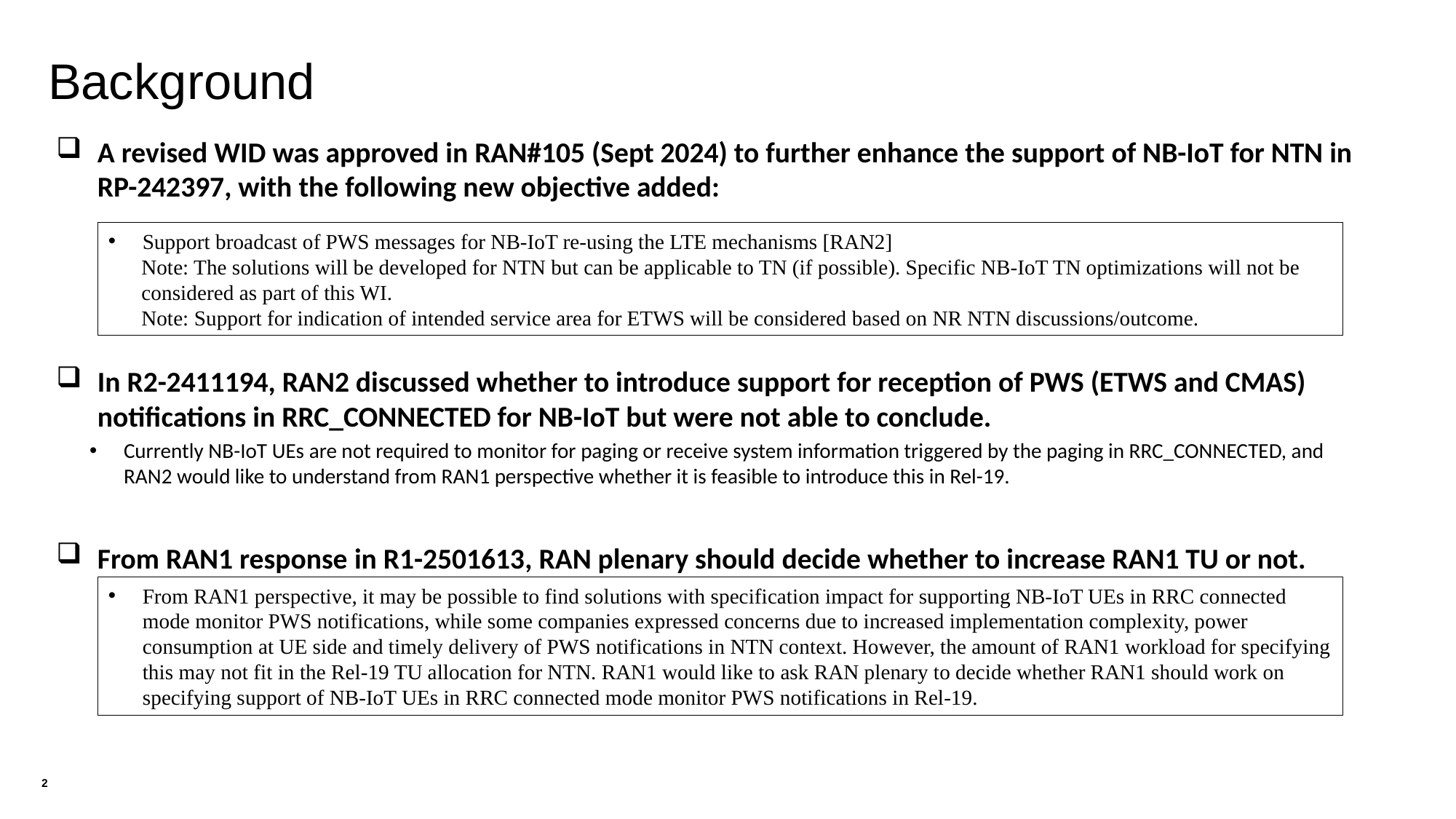

# Background
A revised WID was approved in RAN#105 (Sept 2024) to further enhance the support of NB-IoT for NTN in RP-242397, with the following new objective added:

In R2-2411194, RAN2 discussed whether to introduce support for reception of PWS (ETWS and CMAS) notifications in RRC_CONNECTED for NB-IoT but were not able to conclude.
Currently NB-IoT UEs are not required to monitor for paging or receive system information triggered by the paging in RRC_CONNECTED, and RAN2 would like to understand from RAN1 perspective whether it is feasible to introduce this in Rel-19.

From RAN1 response in R1-2501613, RAN plenary should decide whether to increase RAN1 TU or not.

Support broadcast of PWS messages for NB-IoT re-using the LTE mechanisms [RAN2]
Note: The solutions will be developed for NTN but can be applicable to TN (if possible). Specific NB-IoT TN optimizations will not be considered as part of this WI.
Note: Support for indication of intended service area for ETWS will be considered based on NR NTN discussions/outcome.
From RAN1 perspective, it may be possible to find solutions with specification impact for supporting NB-IoT UEs in RRC connected mode monitor PWS notifications, while some companies expressed concerns due to increased implementation complexity, power consumption at UE side and timely delivery of PWS notifications in NTN context. However, the amount of RAN1 workload for specifying this may not fit in the Rel-19 TU allocation for NTN. RAN1 would like to ask RAN plenary to decide whether RAN1 should work on specifying support of NB-IoT UEs in RRC connected mode monitor PWS notifications in Rel-19.